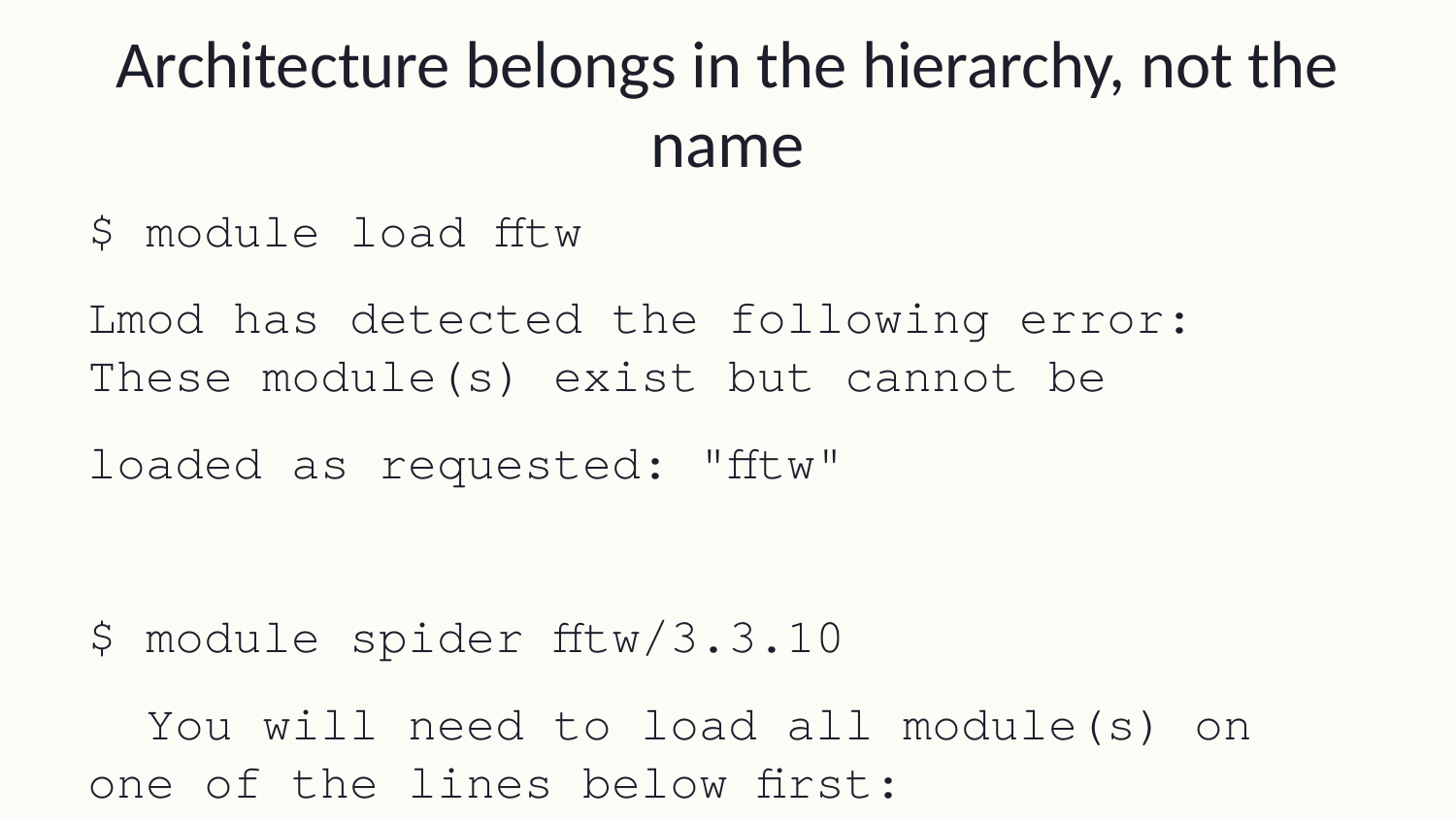

# Architecture belongs in the hierarchy, not the name
$ module load fftw
Lmod has detected the following error: These module(s) exist but cannot be
loaded as requested: "fftw"

$ module spider fftw/3.3.10
  You will need to load all module(s) on one of the lines below first:
     gcc/12.3  openmpi/4.1.5

$ module load gcc/12.3 openmpi/4.1.5 fftw/3.3.10
~1,000 applications × 4 CPU generations × 4 GPU generations = 10,000+ permutations. The user sees fftw/3.3.10.